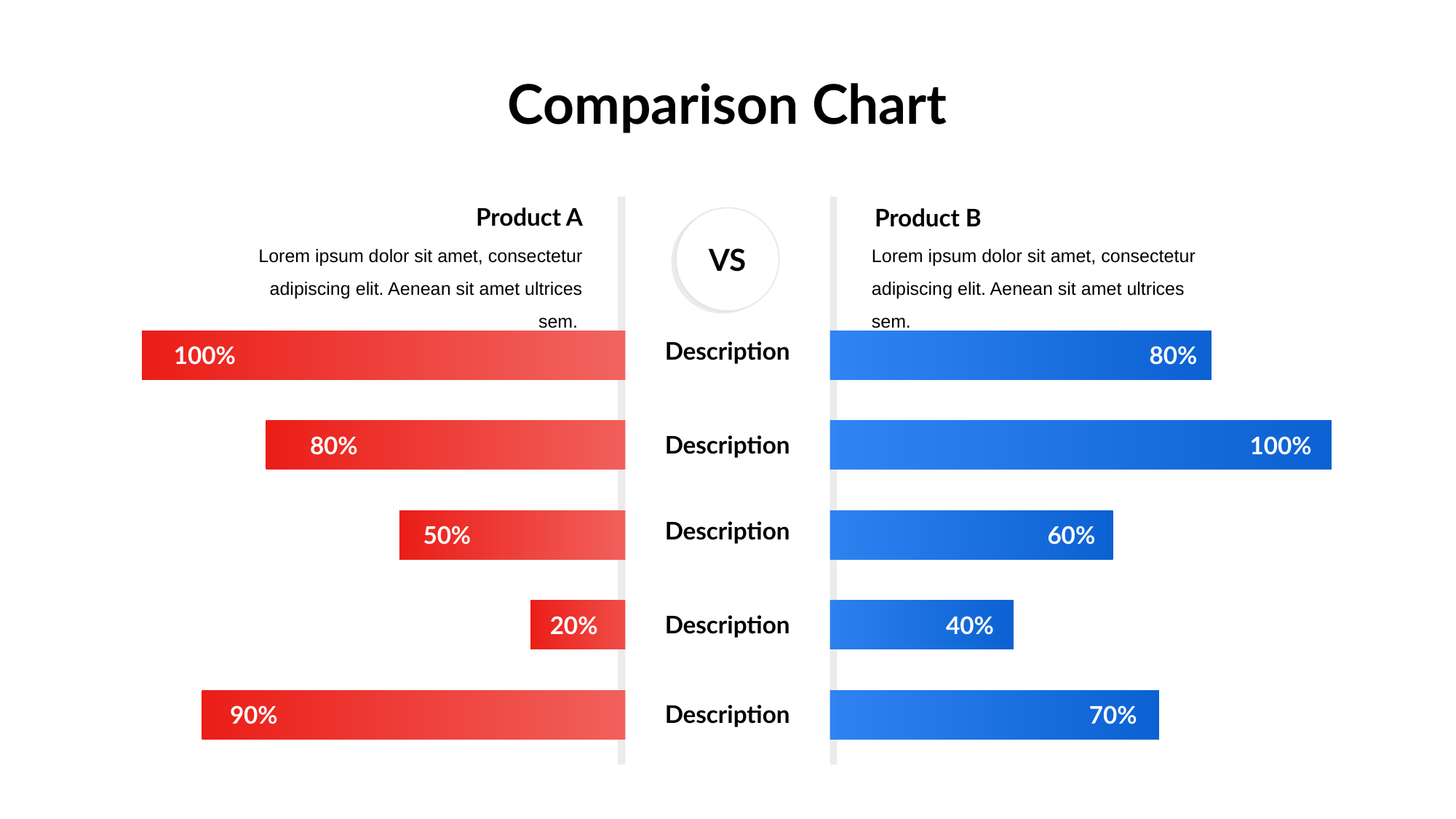

# Comparison Chart

Product A

Product B

Lorem ipsum dolor sit amet, consectetur adipiscing elit. Aenean sit amet ultrices sem.
Lorem ipsum dolor sit amet, consectetur adipiscing elit. Aenean sit amet ultrices sem.
VS

Description
100%
80%

Description
80%
100%

Description
50%
60%

Description
20%
40%
Description
90%
70%